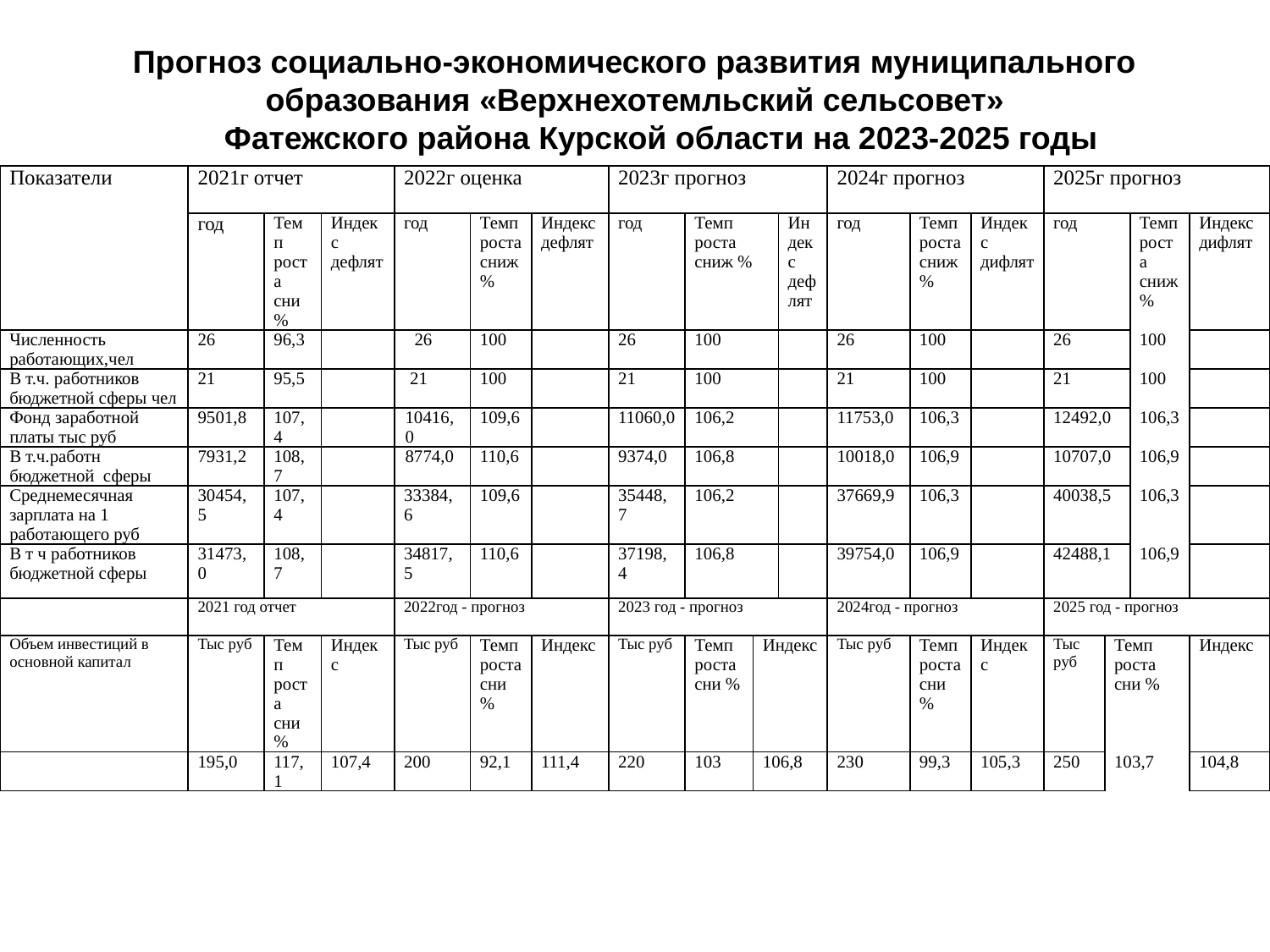

# Прогноз социально-экономического развития муниципального образования «Верхнехотемльский сельсовет» Фатежского района Курской области на 2023-2025 годы
| Показатели | 2021г отчет |  |  | 2022г оценка |  |  | 2023г прогноз |  |  |  | 2024г прогноз |  |  | 2025г прогноз |  |  |  |
| --- | --- | --- | --- | --- | --- | --- | --- | --- | --- | --- | --- | --- | --- | --- | --- | --- | --- |
|  | год | Темп роста сни % | Индекс дефлят | год | Темп роста сниж % | Индекс дефлят | год | Темп роста сниж % |  | Индекс дефлят | год | Темп роста сниж % | Индекс дифлят | год |  | Темп роста сниж % | Индекс дифлят |
| Численность работающих,чел | 26 | 96,3 |  | 26 | 100 |  | 26 | 100 |  |  | 26 | 100 |  | 26 |  | 100 |  |
| В т.ч. работников бюджетной сферы чел | 21 | 95,5 |  | 21 | 100 |  | 21 | 100 |  |  | 21 | 100 |  | 21 |  | 100 |  |
| Фонд заработной платы тыс руб | 9501,8 | 107,4 |  | 10416,0 | 109,6 |  | 11060,0 | 106,2 |  |  | 11753,0 | 106,3 |  | 12492,0 |  | 106,3 |  |
| В т.ч.работн бюджетной сферы | 7931,2 | 108,7 |  | 8774,0 | 110,6 |  | 9374,0 | 106,8 |  |  | 10018,0 | 106,9 |  | 10707,0 |  | 106,9 |  |
| Среднемесячная зарплата на 1 работающего руб | 30454,5 | 107,4 |  | 33384,6 | 109,6 |  | 35448,7 | 106,2 |  |  | 37669,9 | 106,3 |  | 40038,5 |  | 106,3 |  |
| В т ч работников бюджетной сферы | 31473,0 | 108,7 |  | 34817,5 | 110,6 |  | 37198,4 | 106,8 |  |  | 39754,0 | 106,9 |  | 42488,1 |  | 106,9 |  |
|  | 2021 год отчет |  |  | 2022год - прогноз |  |  | 2023 год - прогноз |  |  |  | 2024год - прогноз |  |  | 2025 год - прогноз |  |  |  |
| Объем инвестиций в основной капитал | Тыс руб | Темп роста сни % | Индекс | Тыс руб | Темп роста сни % | Индекс | Тыс руб | Темп роста сни % | Индекс |  | Тыс руб | Темп роста сни % | Индекс | Тыс руб | Темп роста сни % |  | Индекс |
|  | 195,0 | 117,1 | 107,4 | 200 | 92,1 | 111,4 | 220 | 103 | 106,8 |  | 230 | 99,3 | 105,3 | 250 | 103,7 |  | 104,8 |